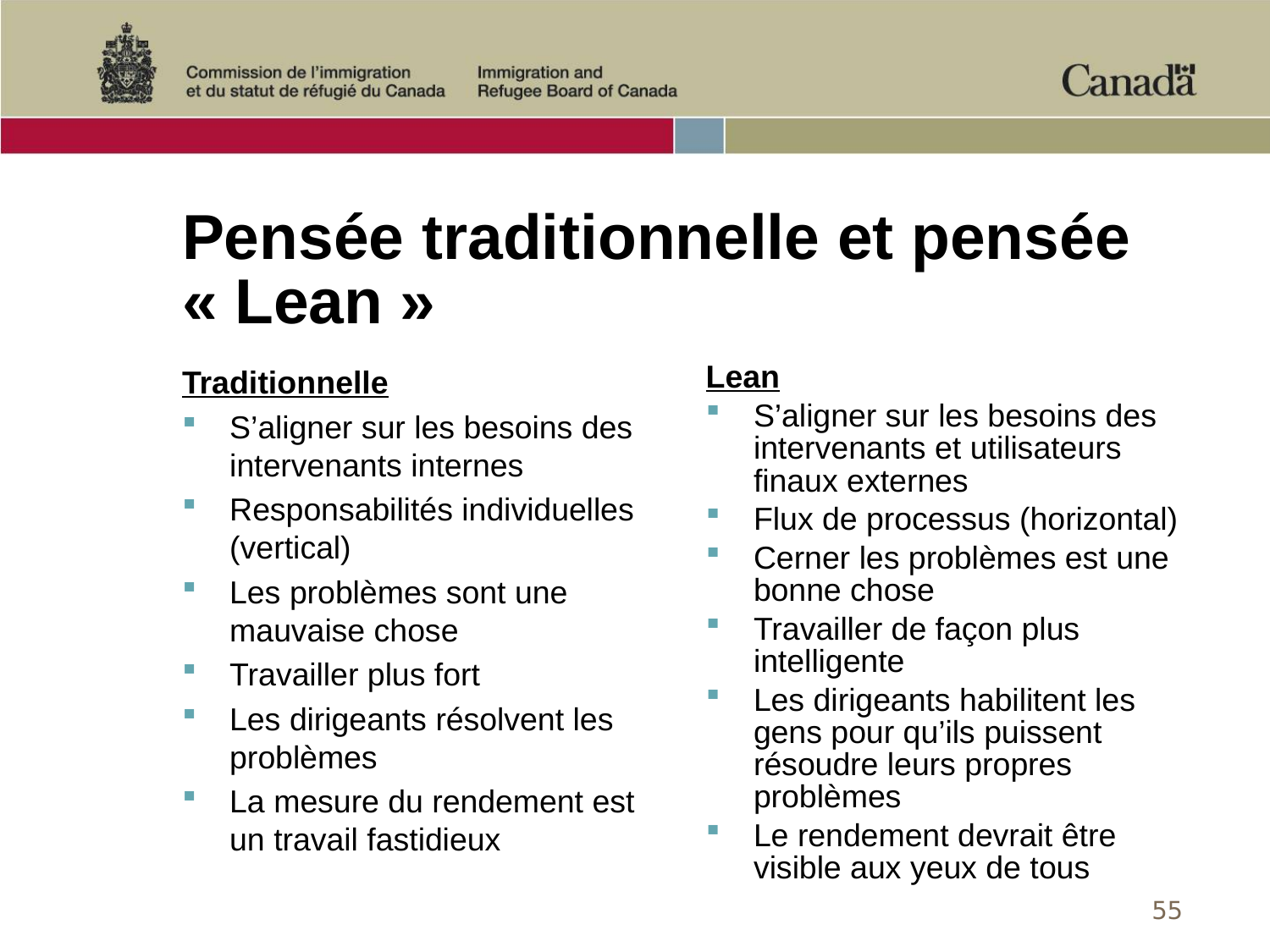

# Pensée traditionnelle et pensée « Lean »
Traditionnelle
S’aligner sur les besoins des intervenants internes
Responsabilités individuelles (vertical)
Les problèmes sont une mauvaise chose
Travailler plus fort
Les dirigeants résolvent les problèmes
La mesure du rendement est un travail fastidieux

Lean
S’aligner sur les besoins des intervenants et utilisateurs finaux externes
Flux de processus (horizontal)
Cerner les problèmes est une bonne chose
Travailler de façon plus intelligente
Les dirigeants habilitent les gens pour qu’ils puissent résoudre leurs propres problèmes
Le rendement devrait être visible aux yeux de tous
55